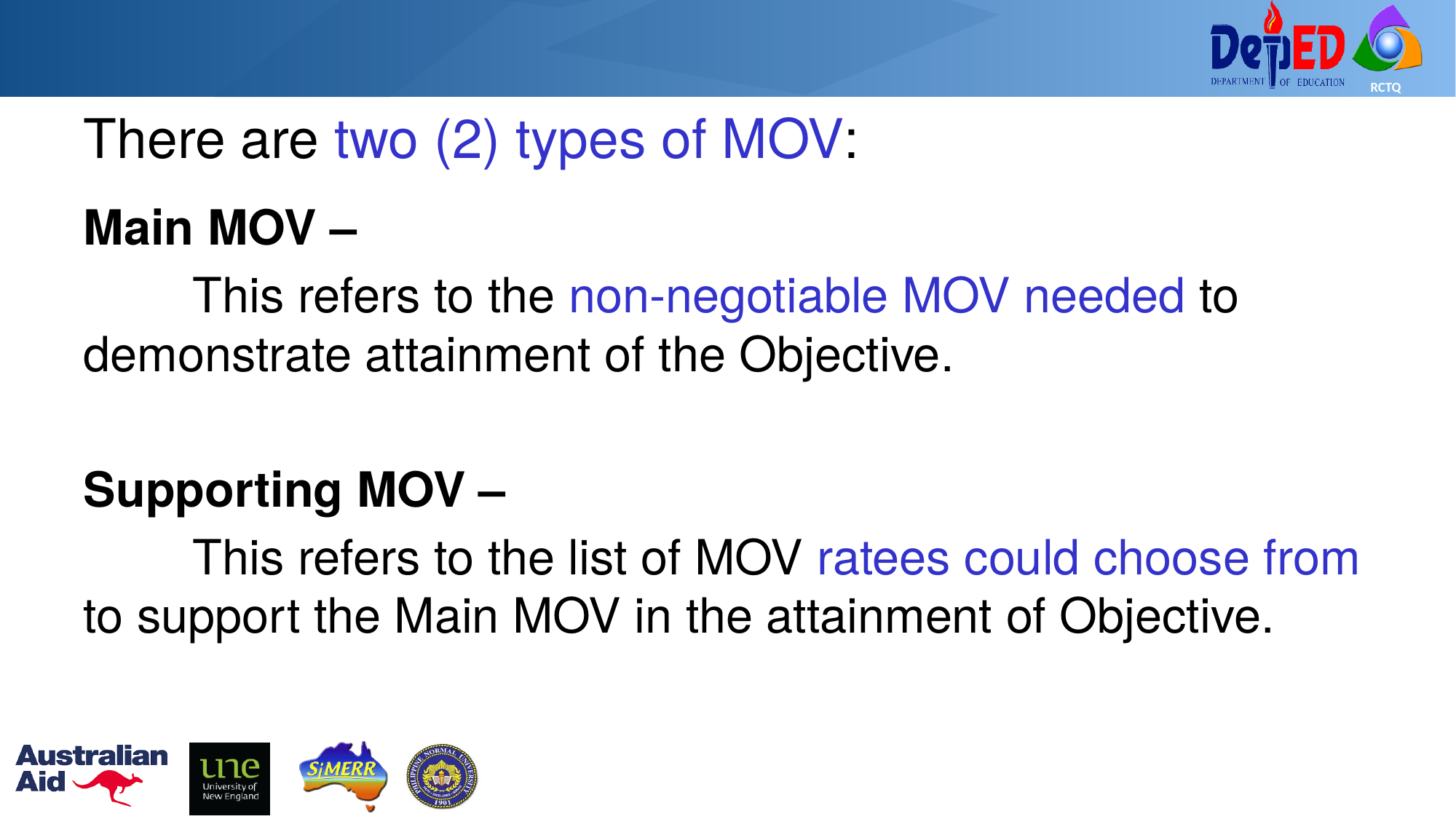

# There are two (2) types of MOV:
Main MOV –
	This refers to the non-negotiable MOV needed to demonstrate attainment of the Objective.

Supporting MOV –
	This refers to the list of MOV ratees could choose from to support the Main MOV in the attainment of Objective.